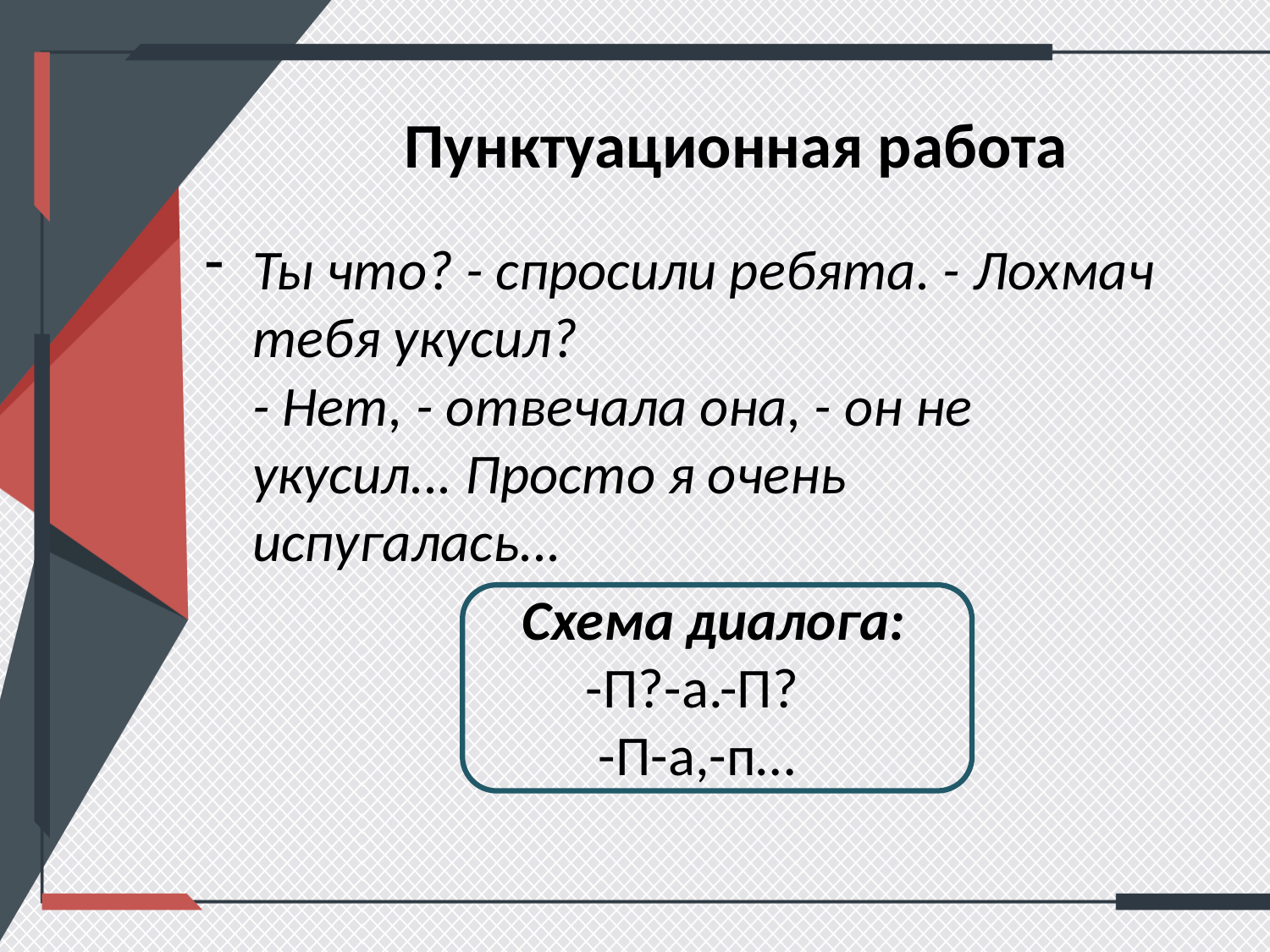

# Пунктуационная работа
Ты что? - спросили ребята. - Лохмач тебя укусил?
- Нет, - отвечала она, - он не укусил... Просто я очень испугалась...
                         Схема диалога:
                              -П?-а.-П?
                               -П-а,-п…